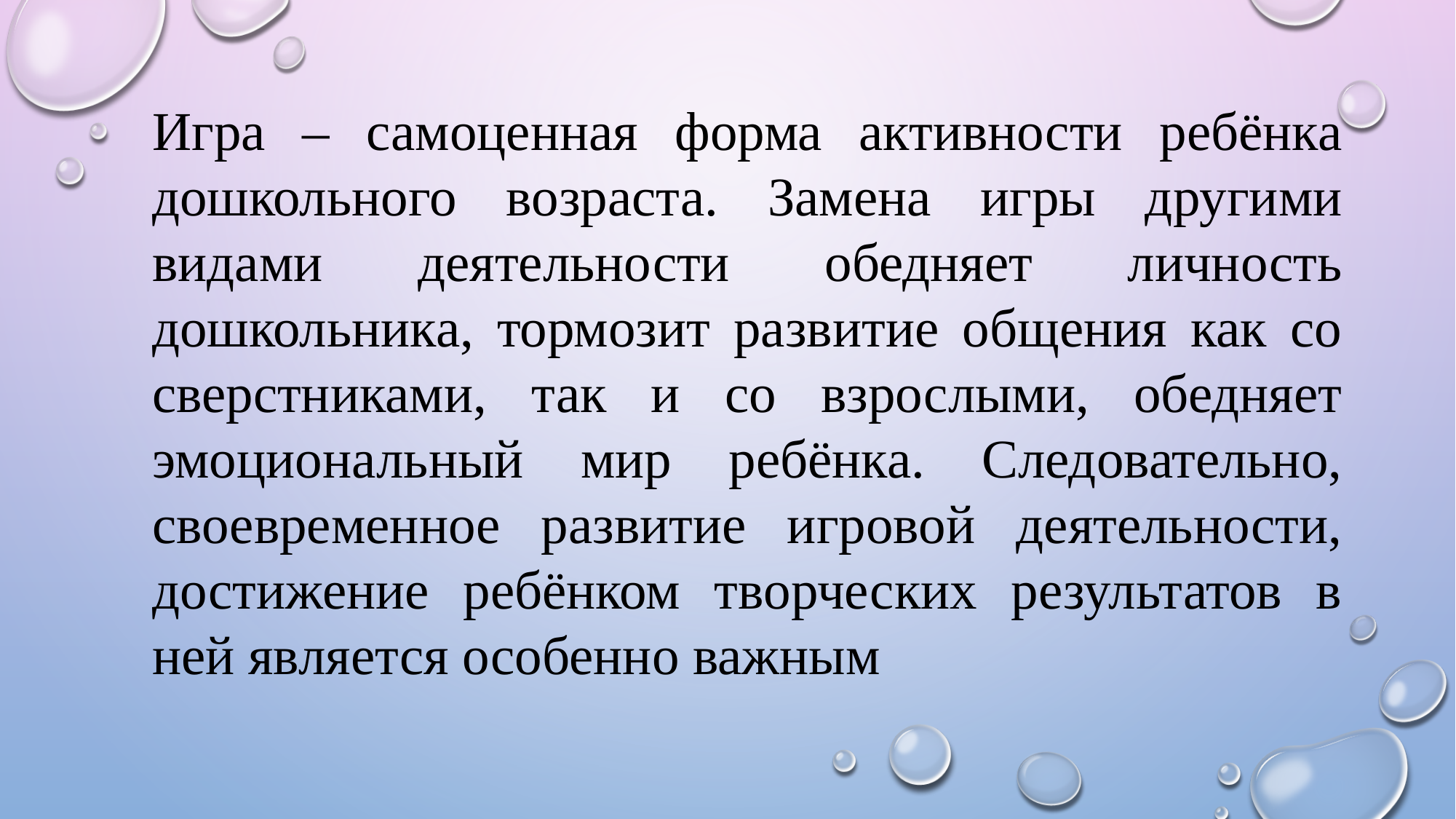

Игра – самоценная форма активности ребёнка дошкольного возраста. Замена игры другими видами деятельности обедняет личность дошкольника, тормозит развитие общения как со сверстниками, так и со взрослыми, обедняет эмоциональный мир ребёнка. Следовательно, своевременное развитие игровой деятельности, достижение ребёнком творческих результатов в ней является особенно важным